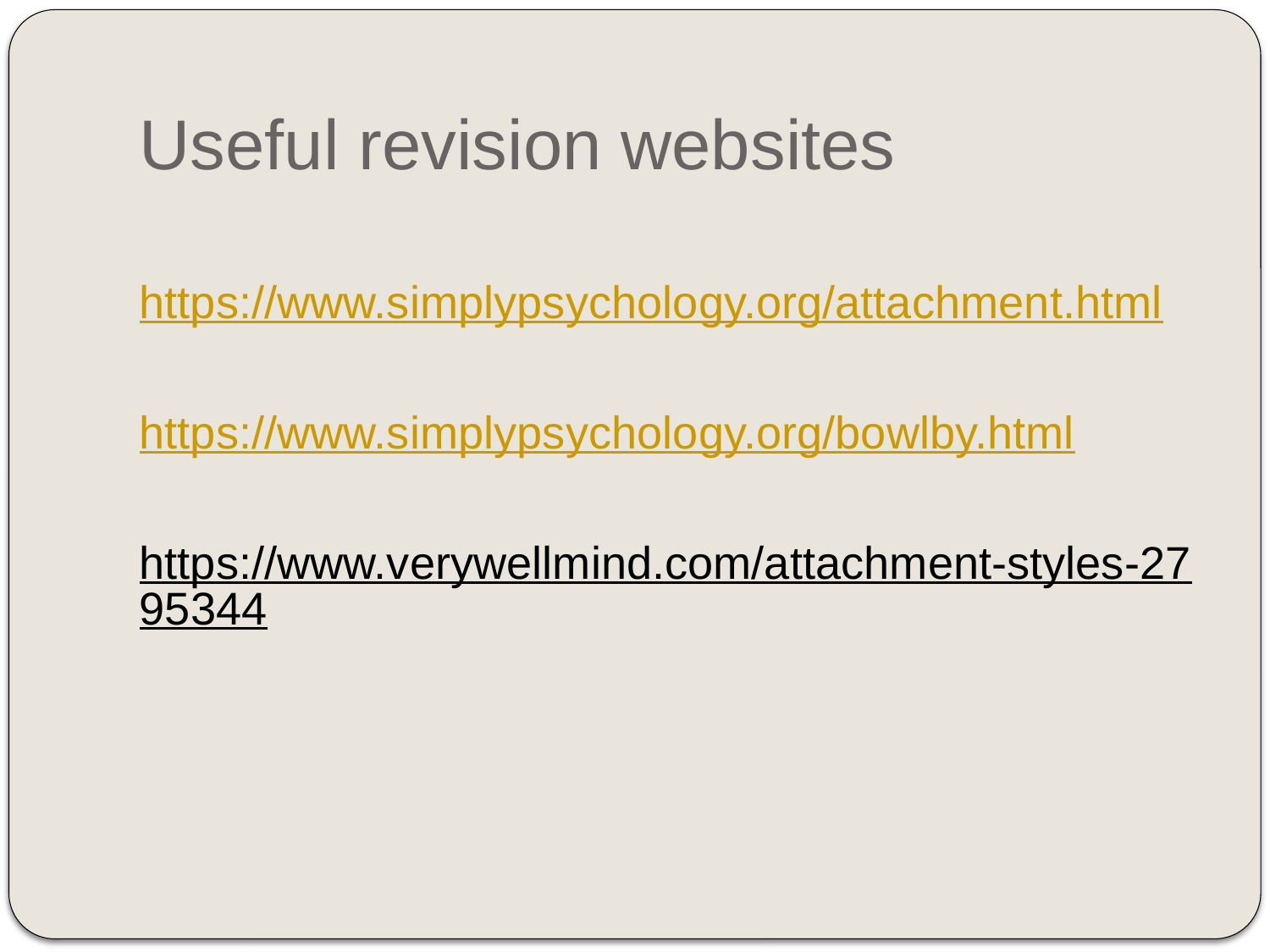

# Useful revision websites

https://www.simplypsychology.org/attachment.html

https://www.simplypsychology.org/bowlby.html

https://www.verywellmind.com/attachment-styles-2795344